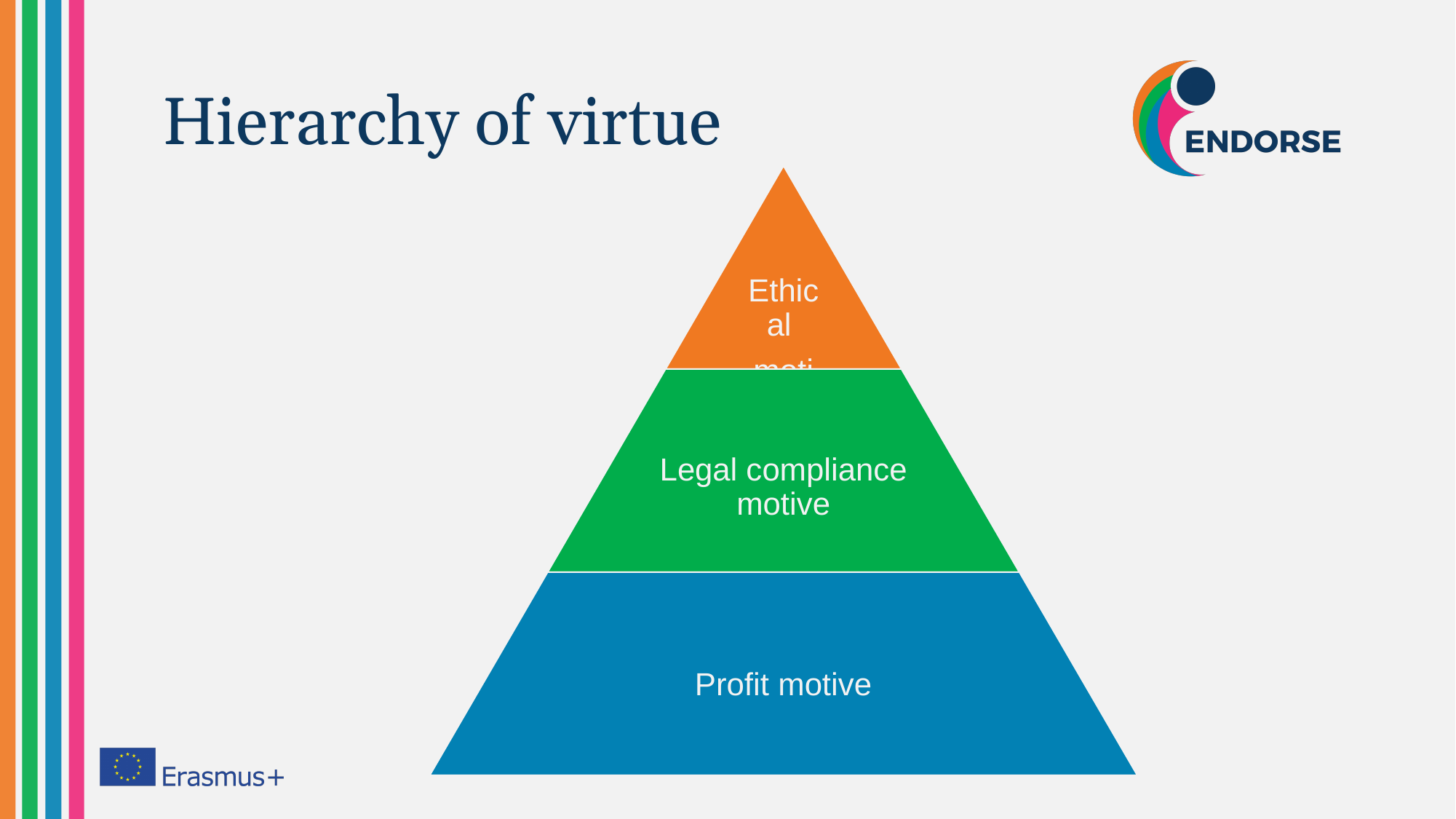

# Hierarchy of virtue

Ethical
motive
Legal compliance motive
Profit motive